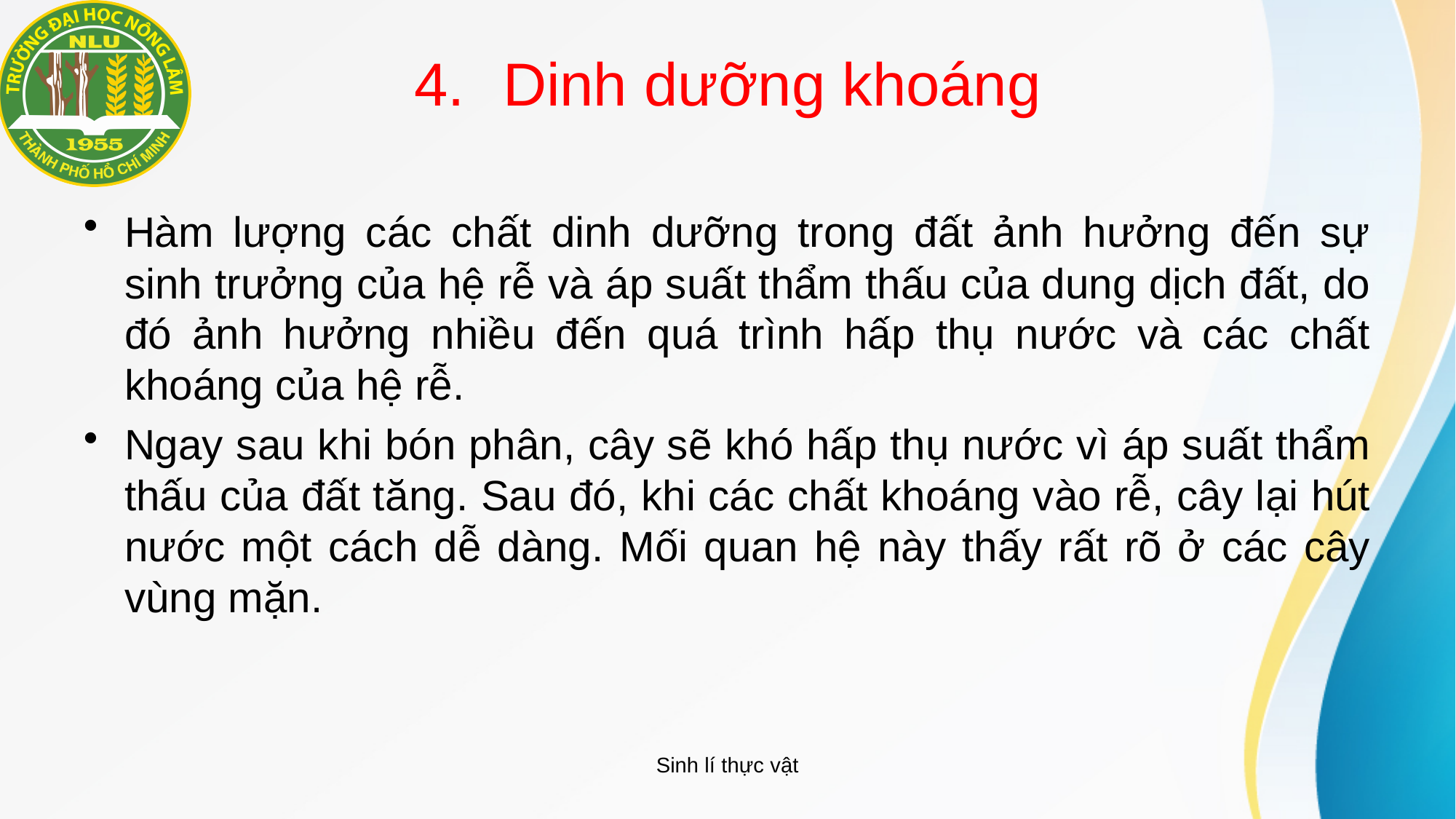

# Dinh dưỡng khoáng

Hàm lượng các chất dinh dưỡng trong đất ảnh hưởng đến sự sinh trưởng của hệ rễ và áp suất thẩm thấu của dung dịch đất, do đó ảnh hưởng nhiều đến quá trình hấp thụ nước và các chất khoáng của hệ rễ.
Ngay sau khi bón phân, cây sẽ khó hấp thụ nước vì áp suất thẩm thấu của đất tăng. Sau đó, khi các chất khoáng vào rễ, cây lại hút nước một cách dễ dàng. Mối quan hệ này thấy rất rõ ở các cây vùng mặn.

Sinh lí thực vật
34